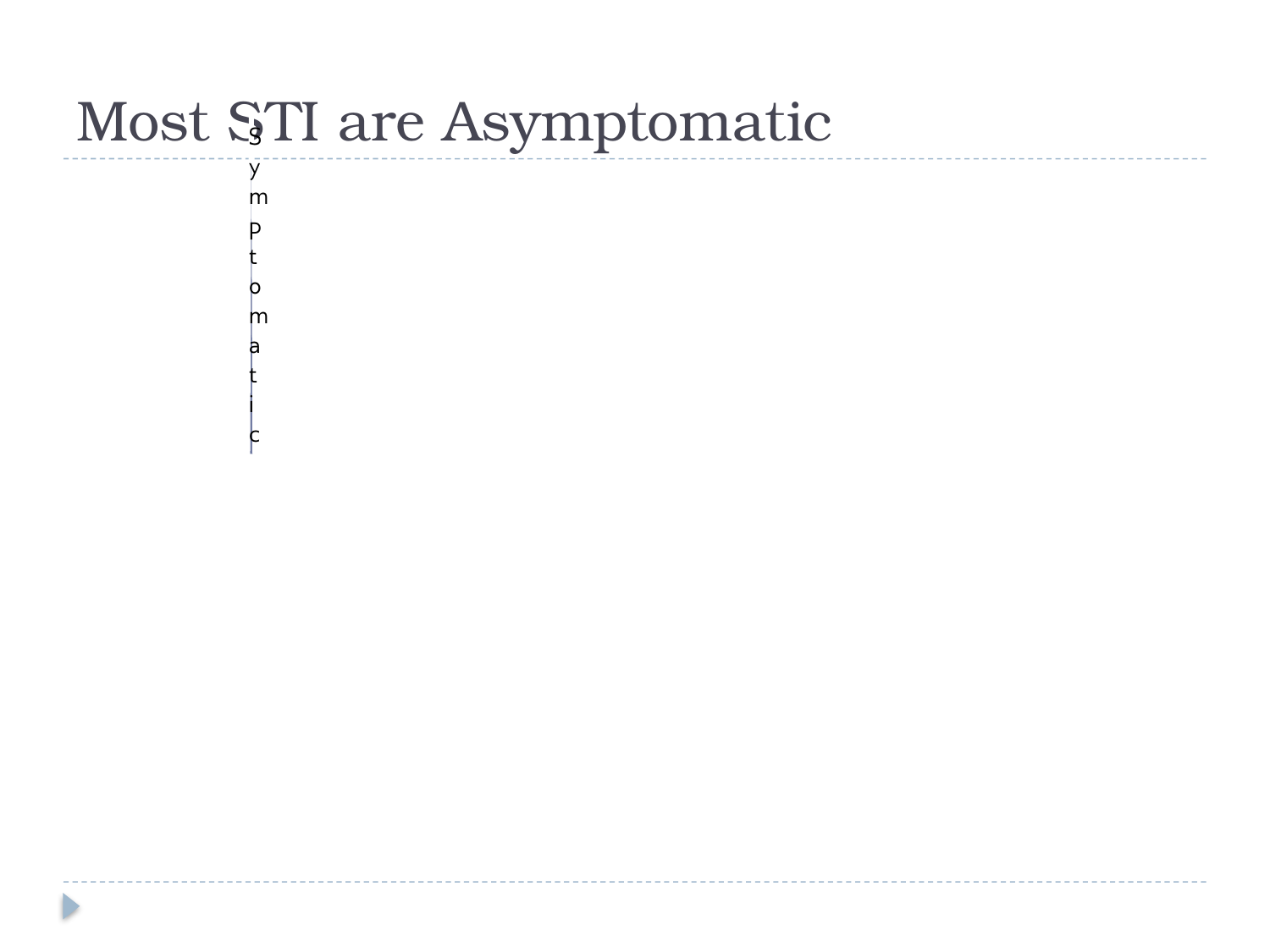

# Most STI are Asymptomatic
Symptomatic
Asymptomatic